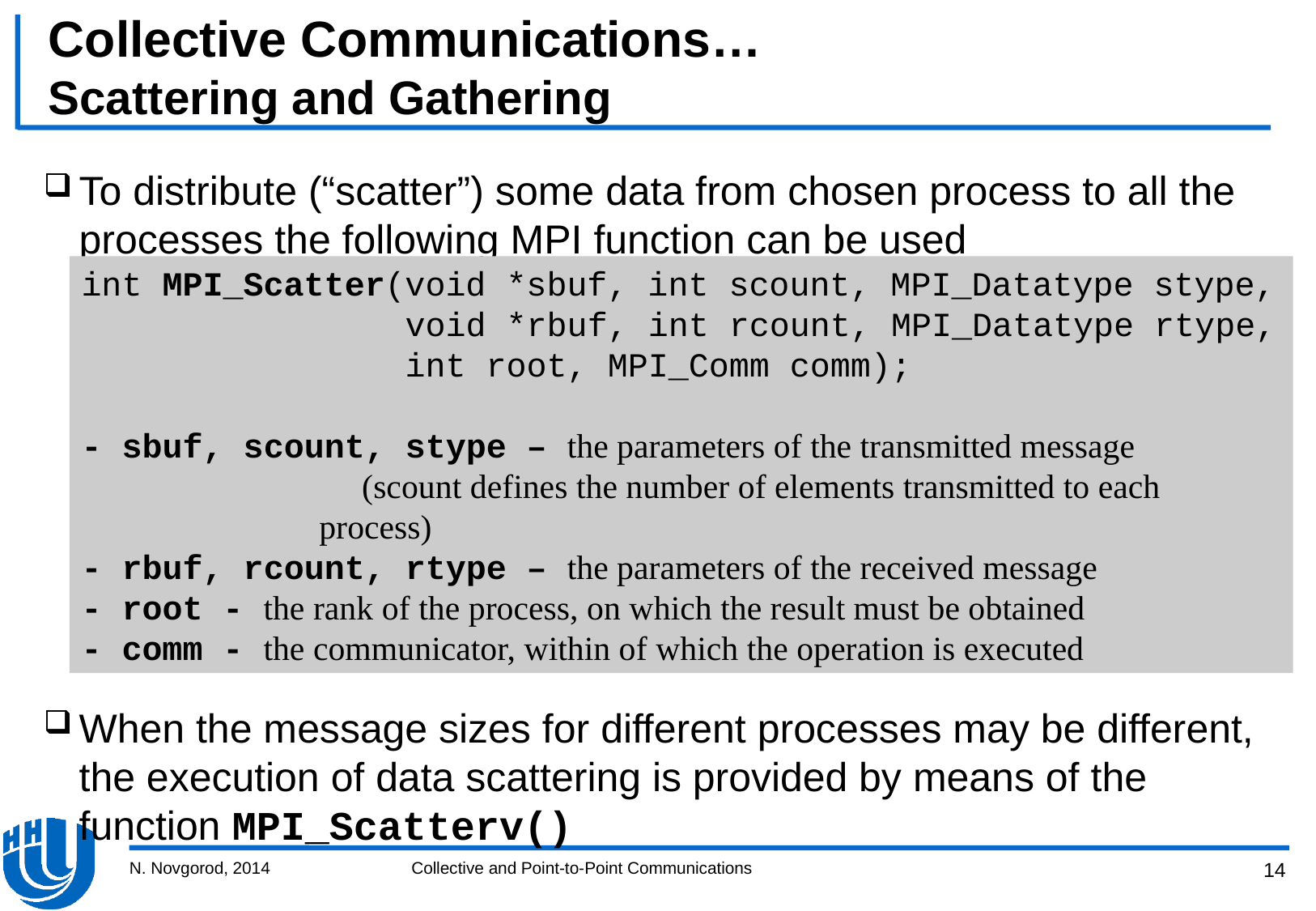

# Collective Communications… Scattering and Gathering
To distribute (“scatter”) some data from chosen process to all the processes the following MPI function can be used

When the message sizes for different processes may be different, the execution of data scattering is provided by means of the function MPI_Scatterv()

int MPI_Scatter(void *sbuf, int scount, MPI_Datatype stype,
                void *rbuf, int rcount, MPI_Datatype rtype,
                int root, MPI_Comm comm);

- sbuf, scount, stype – the parameters of the transmitted message
                                 (scount defines the number of elements transmitted to each process)
- rbuf, rcount, rtype – the parameters of the received message
- root - the rank of the process, on which the result must be obtained
- comm - the communicator, within of which the operation is executed
N. Novgorod, 2014
Collective and Point-to-Point Communications
14